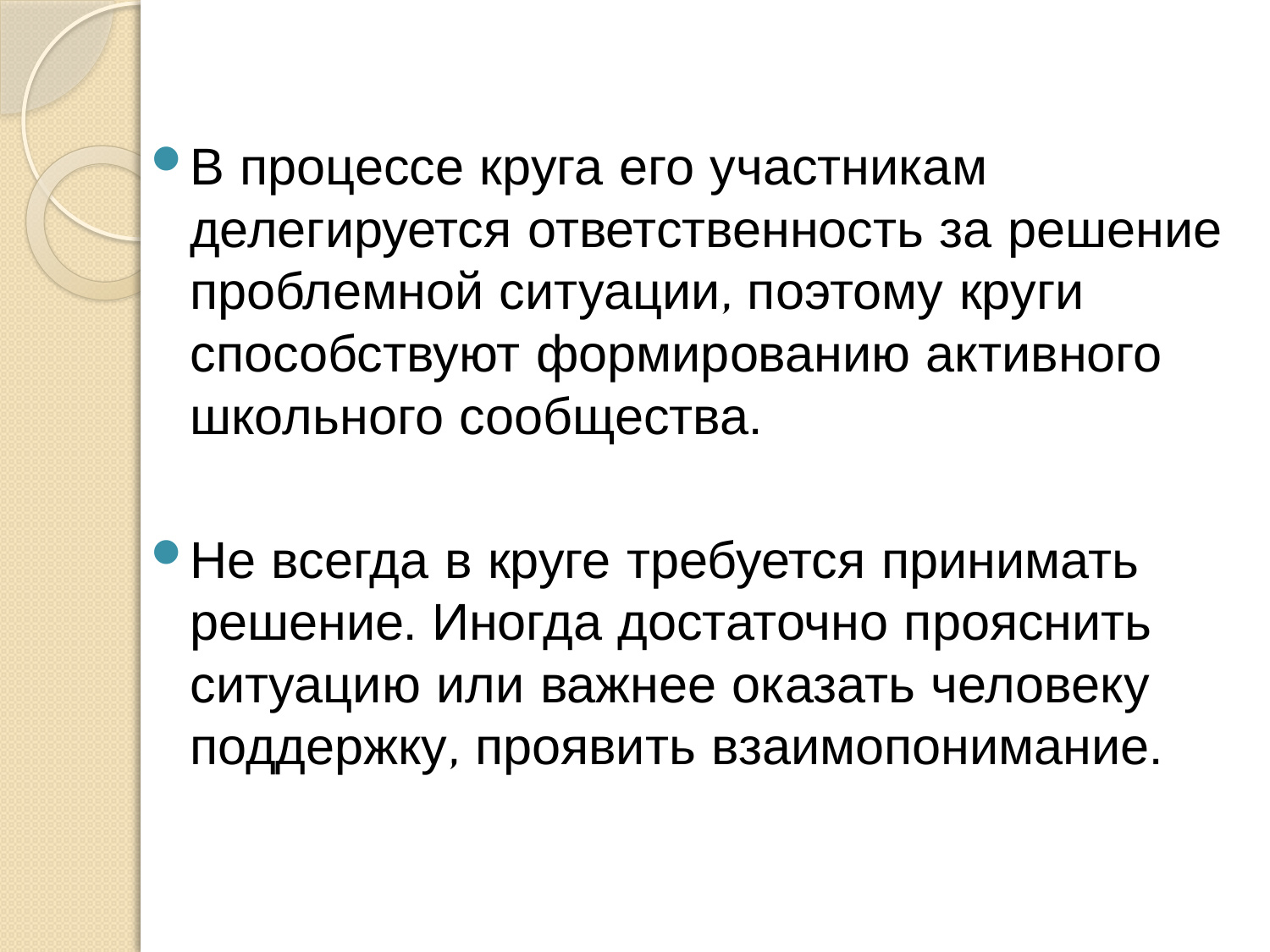

В процессе круга его участникам делегируется ответственность за решение проблемной ситуации, поэтому круги способствуют формированию активного школьного сообщества.

Не всегда в круге требуется принимать решение. Иногда достаточно прояснить ситуацию или важнее оказать человеку поддержку, проявить взаимопонимание.